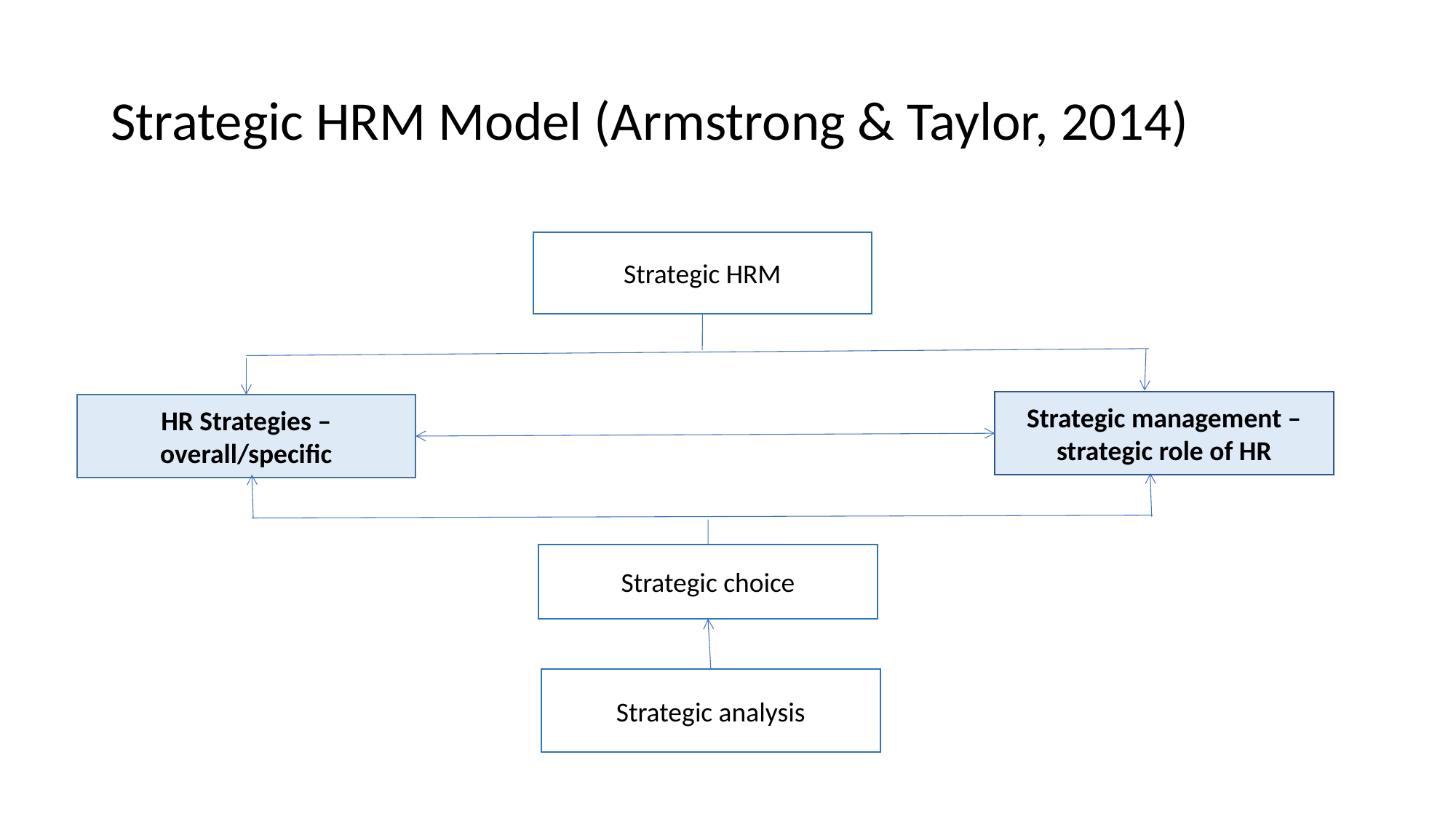

# Strategic HRM Model (Armstrong & Taylor, 2014)
Strategic HRM
Strategic management – strategic role of HR
HR Strategies – overall/specific
Strategic choice
Strategic analysis